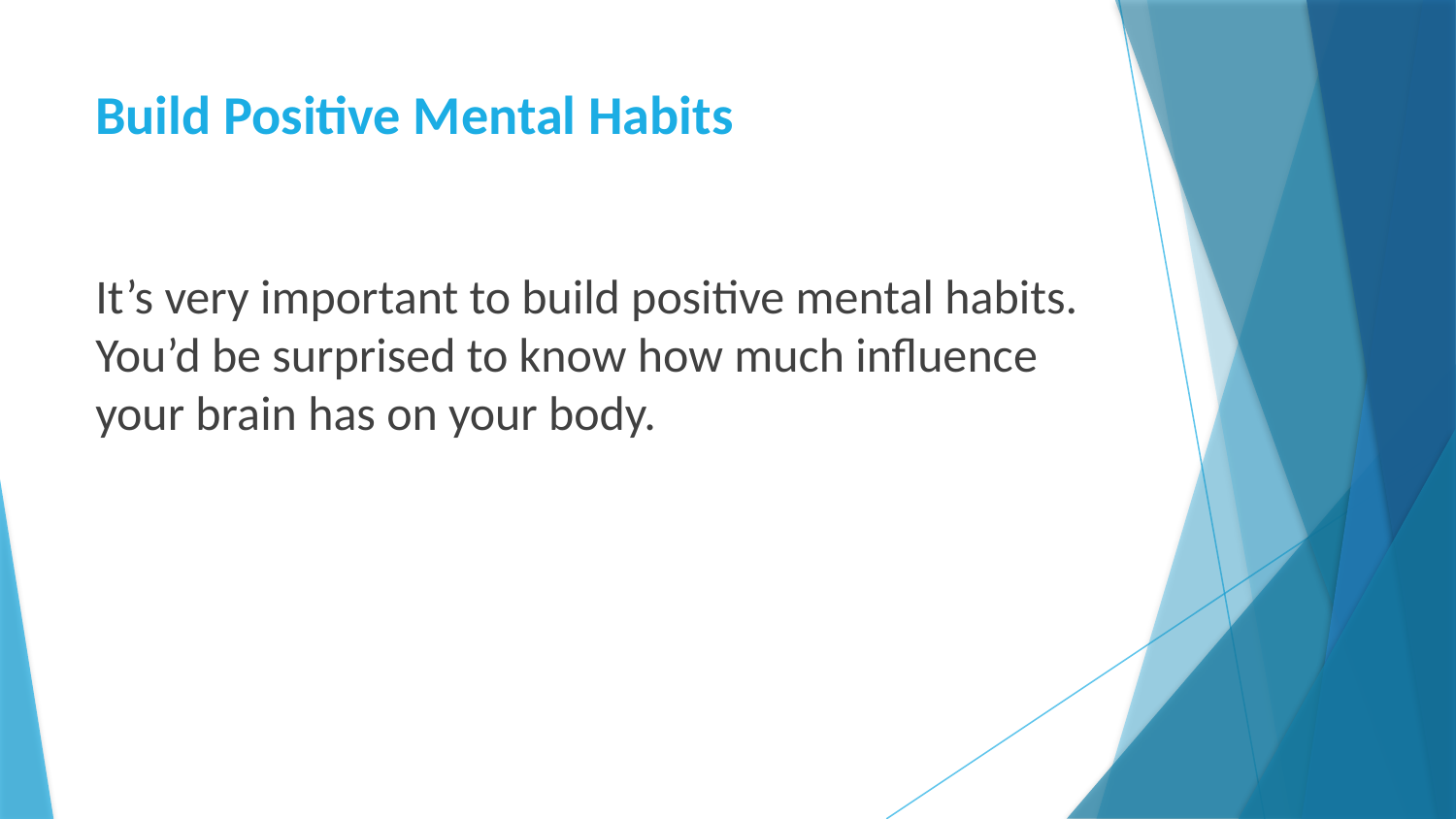

# Build Positive Mental Habits
It’s very important to build positive mental habits. You’d be surprised to know how much influence your brain has on your body.